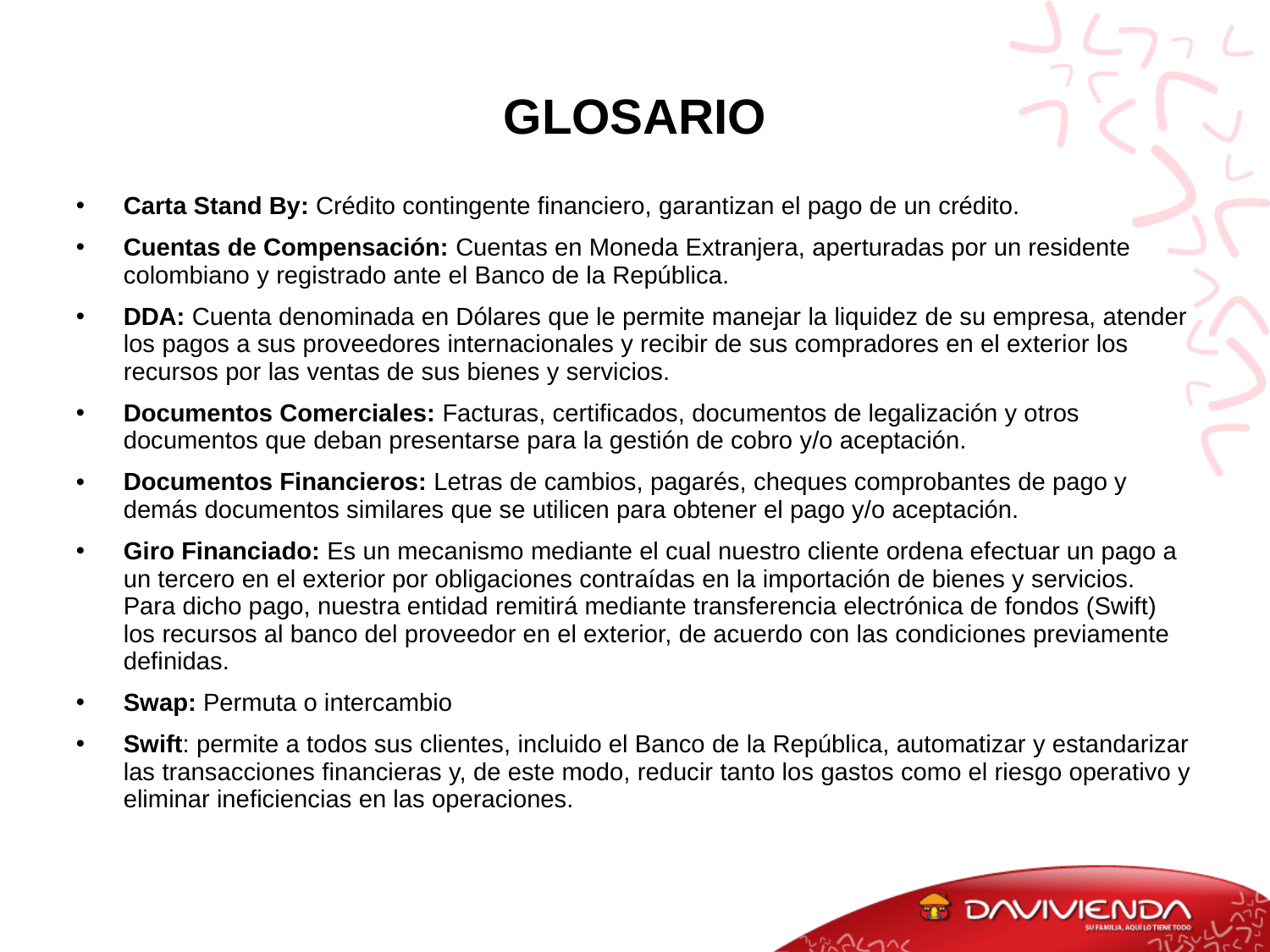

# GLOSARIO
Carta Stand By: Crédito contingente financiero, garantizan el pago de un crédito.
Cuentas de Compensación: Cuentas en Moneda Extranjera, aperturadas por un residente colombiano y registrado ante el Banco de la República.
DDA: Cuenta denominada en Dólares que le permite manejar la liquidez de su empresa, atender los pagos a sus proveedores internacionales y recibir de sus compradores en el exterior los recursos por las ventas de sus bienes y servicios.
Documentos Comerciales: Facturas, certificados, documentos de legalización y otros documentos que deban presentarse para la gestión de cobro y/o aceptación.
Documentos Financieros: Letras de cambios, pagarés, cheques comprobantes de pago y demás documentos similares que se utilicen para obtener el pago y/o aceptación.
Giro Financiado: Es un mecanismo mediante el cual nuestro cliente ordena efectuar un pago a un tercero en el exterior por obligaciones contraídas en la importación de bienes y servicios.  Para dicho pago, nuestra entidad remitirá mediante transferencia electrónica de fondos (Swift) los recursos al banco del proveedor en el exterior, de acuerdo con las condiciones previamente definidas.
Swap: Permuta o intercambio
Swift: permite a todos sus clientes, incluido el Banco de la República, automatizar y estandarizar las transacciones financieras y, de este modo, reducir tanto los gastos como el riesgo operativo y eliminar ineficiencias en las operaciones.